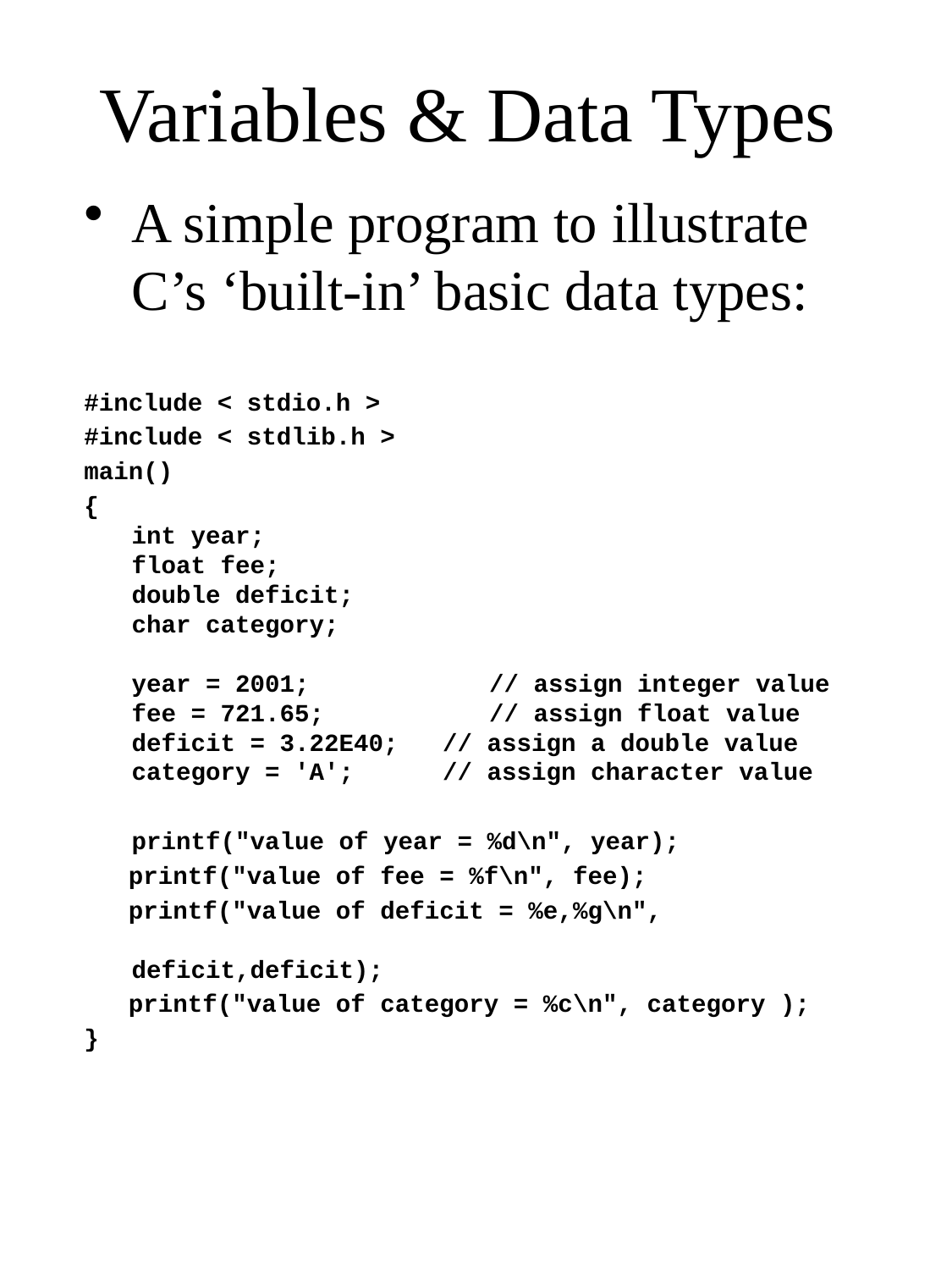

# Variables & Data Types
A simple program to illustrate C’s ‘built-in’ basic data types:

#include < stdio.h >
#include < stdlib.h >
main()
{
int year;
float fee;
double deficit;
char category;
year = 2001;	       // assign integer value
fee = 721.65;	       // assign float value
deficit = 3.22E40;   // assign a double value
category = 'A';      // assign character value

	printf("value of year = %d\n", year);
   printf("value of fee = %f\n", fee);
   printf("value of deficit = %e,%g\n", 						deficit,deficit);
   printf("value of category = %c\n", category );
}